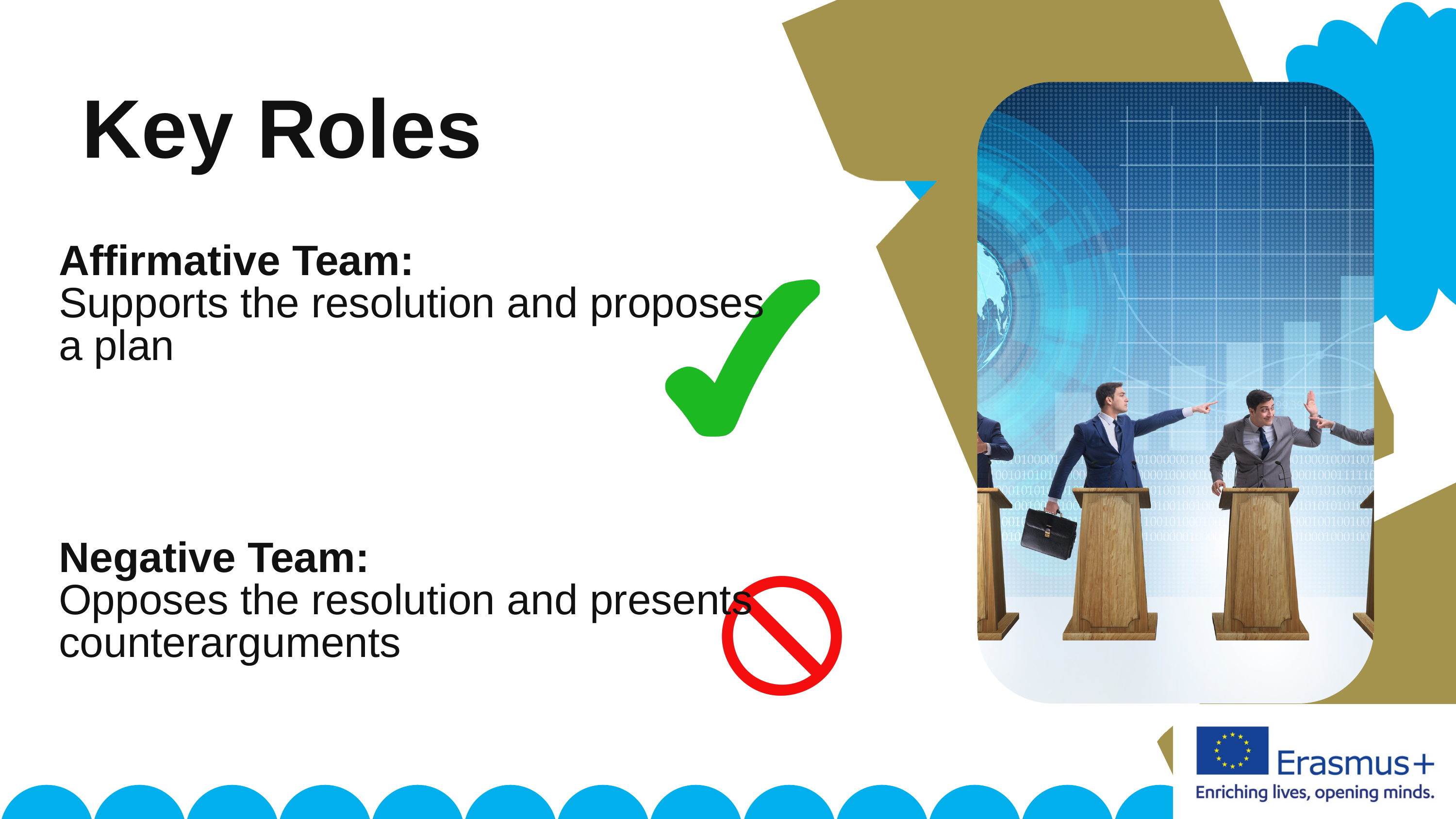

Key Roles

Affirmative Team:
Supports the resolution and proposes a plan

Negative Team:
Opposes the resolution and presents counterarguments